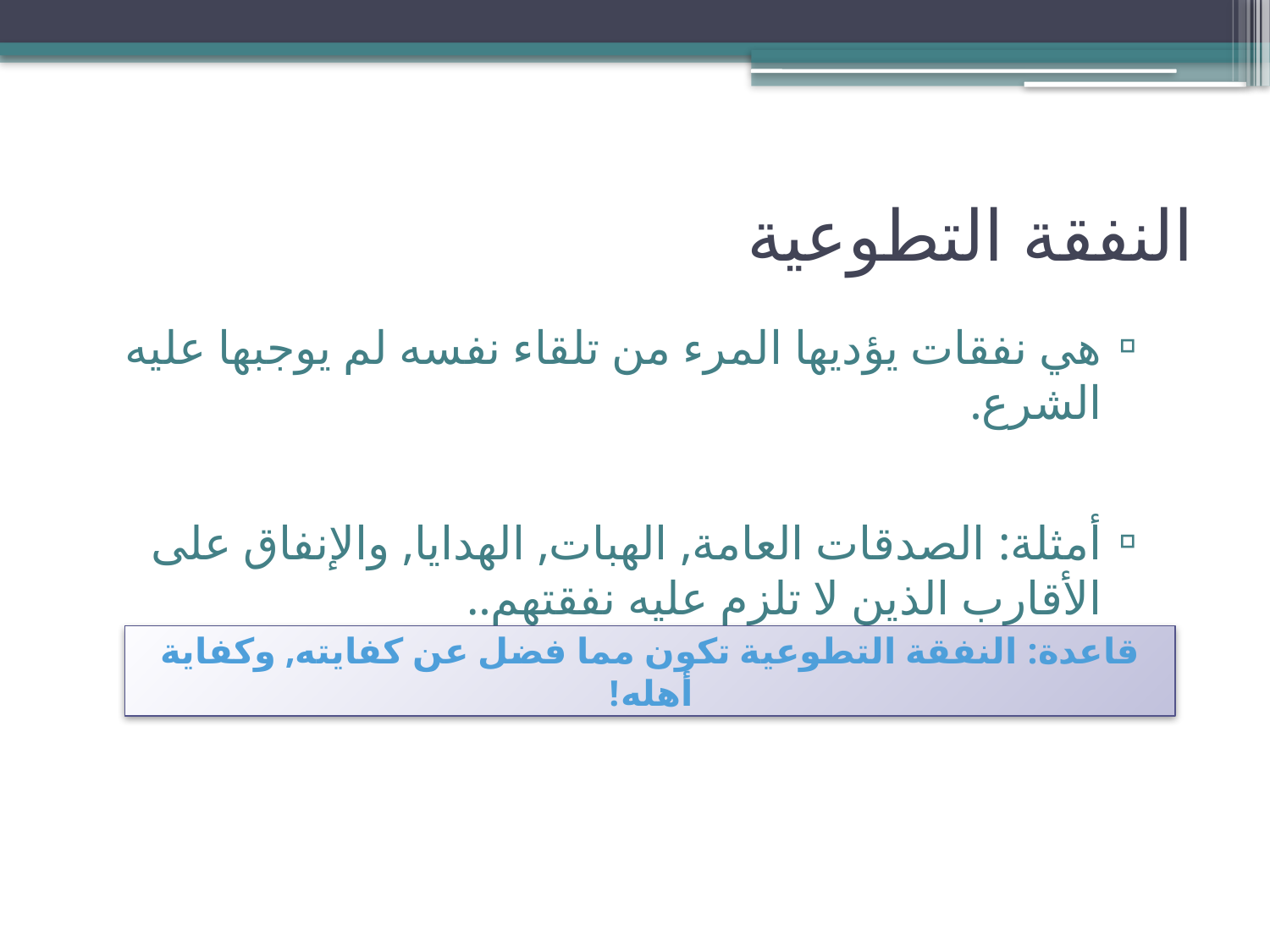

# النفقة التطوعية
هي نفقات يؤديها المرء من تلقاء نفسه لم يوجبها عليه الشرع.

أمثلة: الصدقات العامة, الهبات, الهدايا, والإنفاق على الأقارب الذين لا تلزم عليه نفقتهم..

قاعدة: النفقة التطوعية تكون مما فضل عن كفايته, وكفاية أهله!